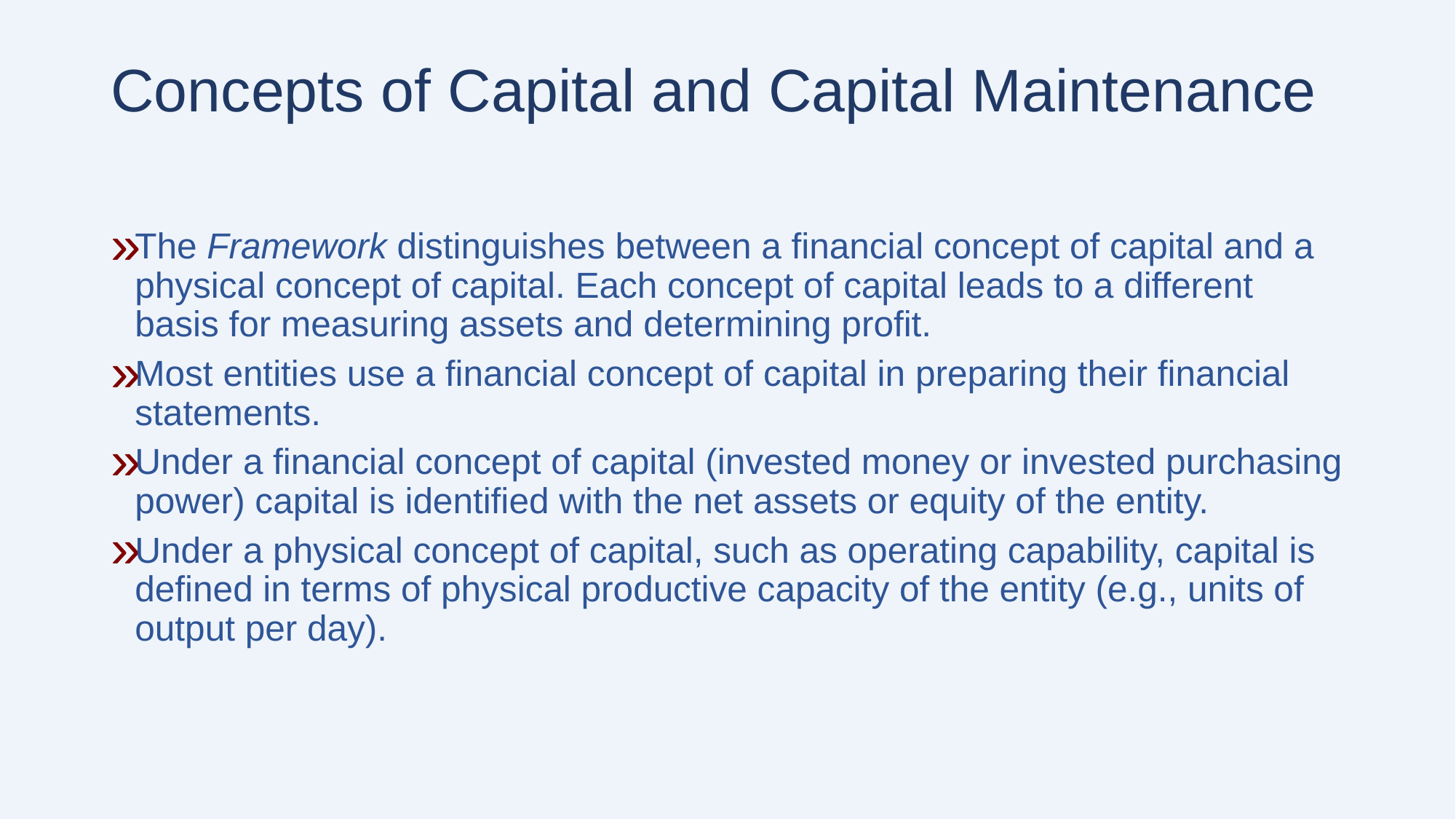

# Concepts of Capital and Capital Maintenance

The Framework distinguishes between a financial concept of capital and a physical concept of capital. Each concept of capital leads to a different basis for measuring assets and determining profit.
Most entities use a financial concept of capital in preparing their financial statements.
Under a financial concept of capital (invested money or invested purchasing power) capital is identified with the net assets or equity of the entity.
Under a physical concept of capital, such as operating capability, capital is defined in terms of physical productive capacity of the entity (e.g., units of output per day).

43